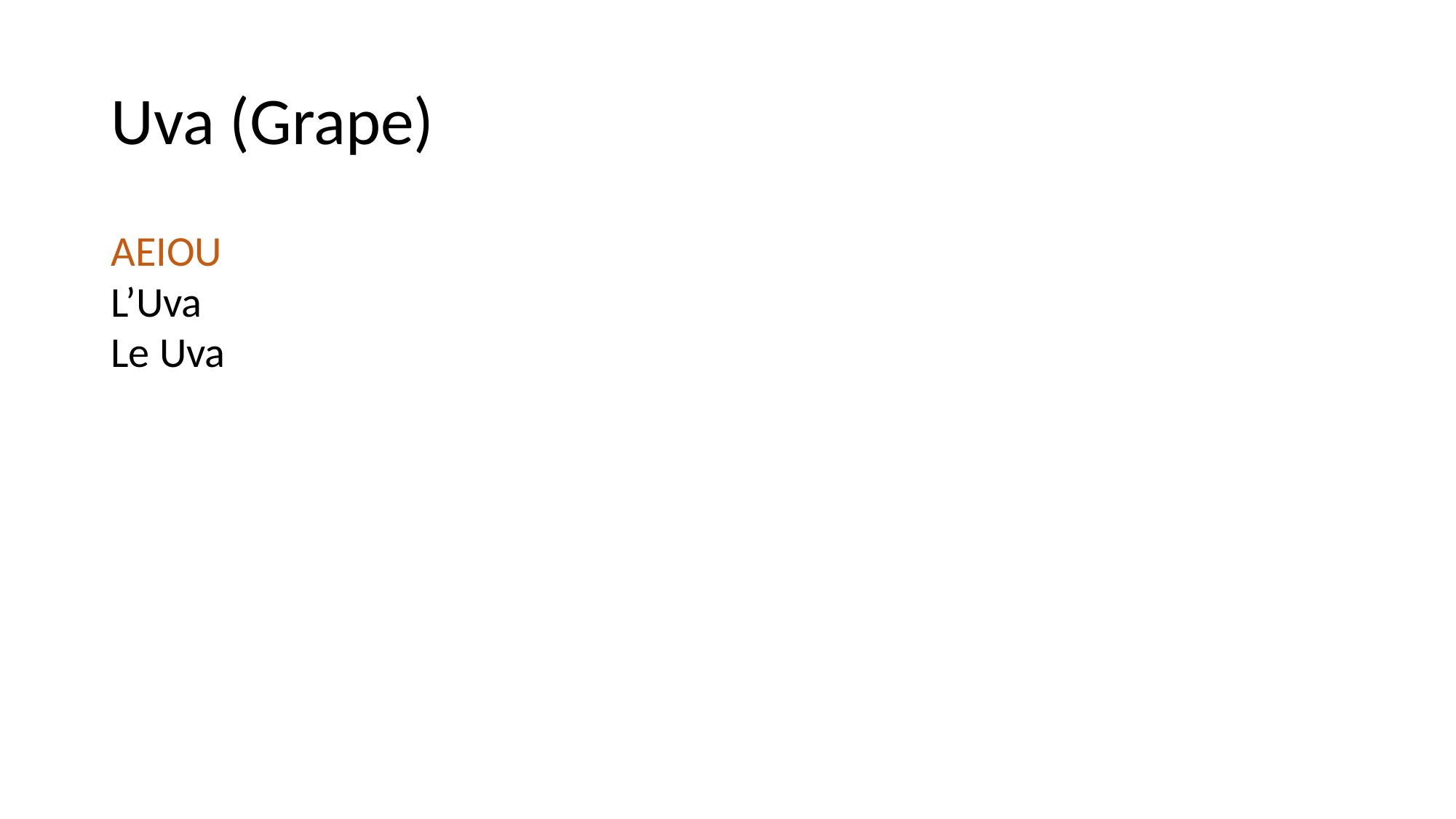

# Uva (Grape)
AEIOU
L’Uva
Le Uva